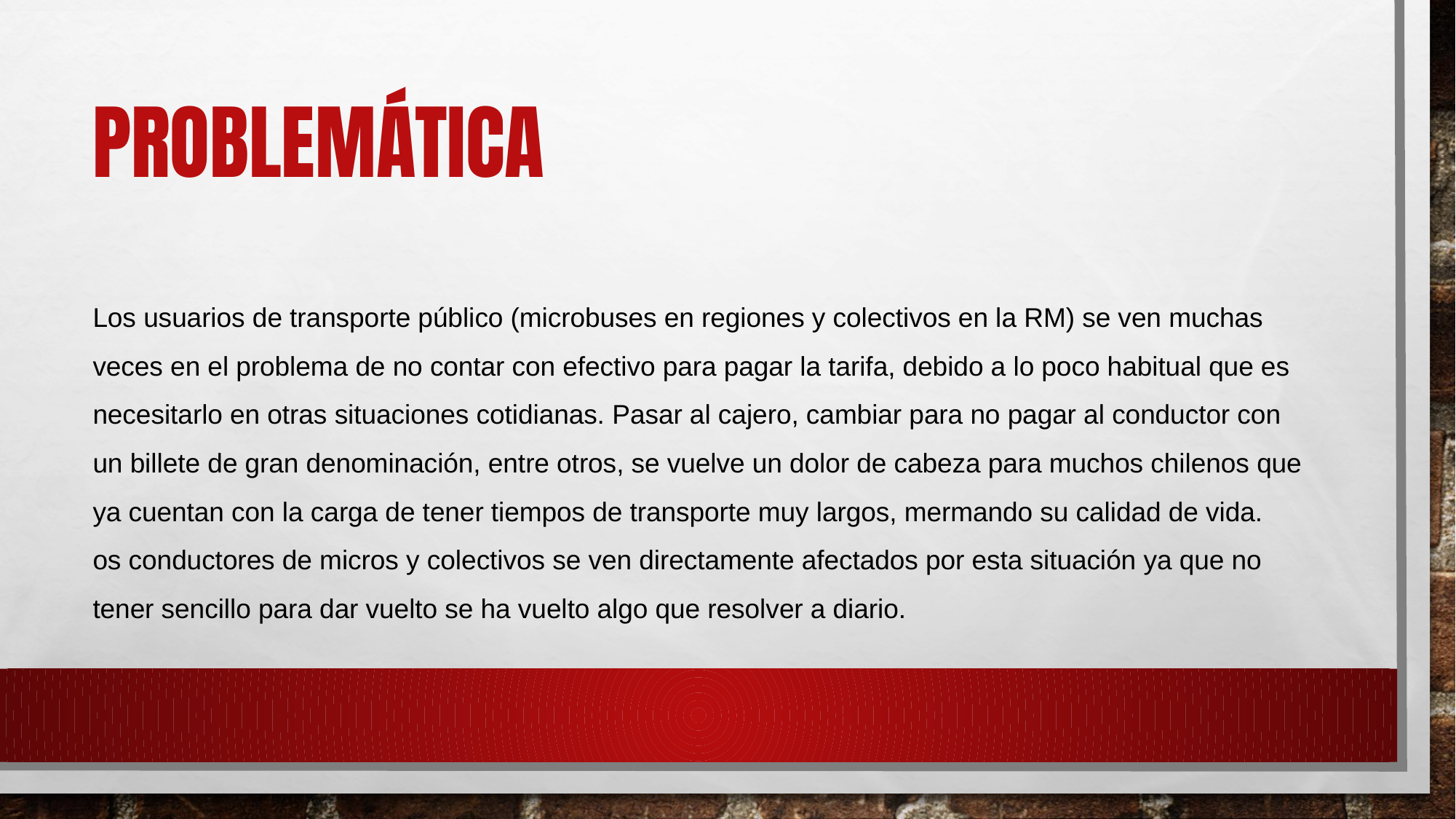

# PROBLEMÁTICA

Los usuarios de transporte público (microbuses en regiones y colectivos en la RM) se ven muchas veces en el problema de no contar con efectivo para pagar la tarifa, debido a lo poco habitual que es necesitarlo en otras situaciones cotidianas. Pasar al cajero, cambiar para no pagar al conductor con un billete de gran denominación, entre otros, se vuelve un dolor de cabeza para muchos chilenos que ya cuentan con la carga de tener tiempos de transporte muy largos, mermando su calidad de vida.
os conductores de micros y colectivos se ven directamente afectados por esta situación ya que no tener sencillo para dar vuelto se ha vuelto algo que resolver a diario.